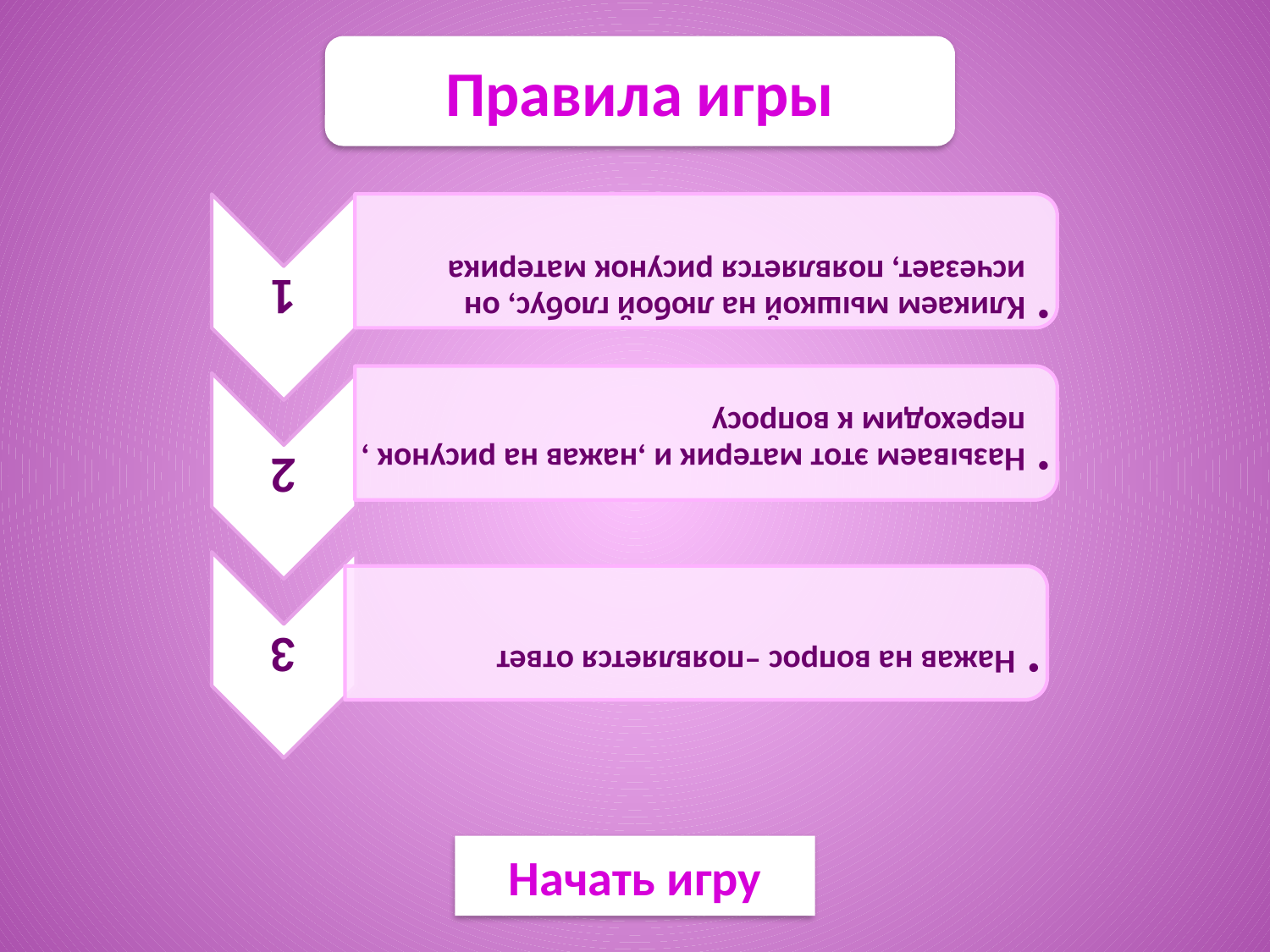

Правила игры
1
Кликаем мышкой на любой глобус, он исчезает, появляется рисунок материка

2
Называем этот материк и ,нажав на рисунок , переходим к вопросу
3
Нажав на вопрос –появляется ответ

Начать игру